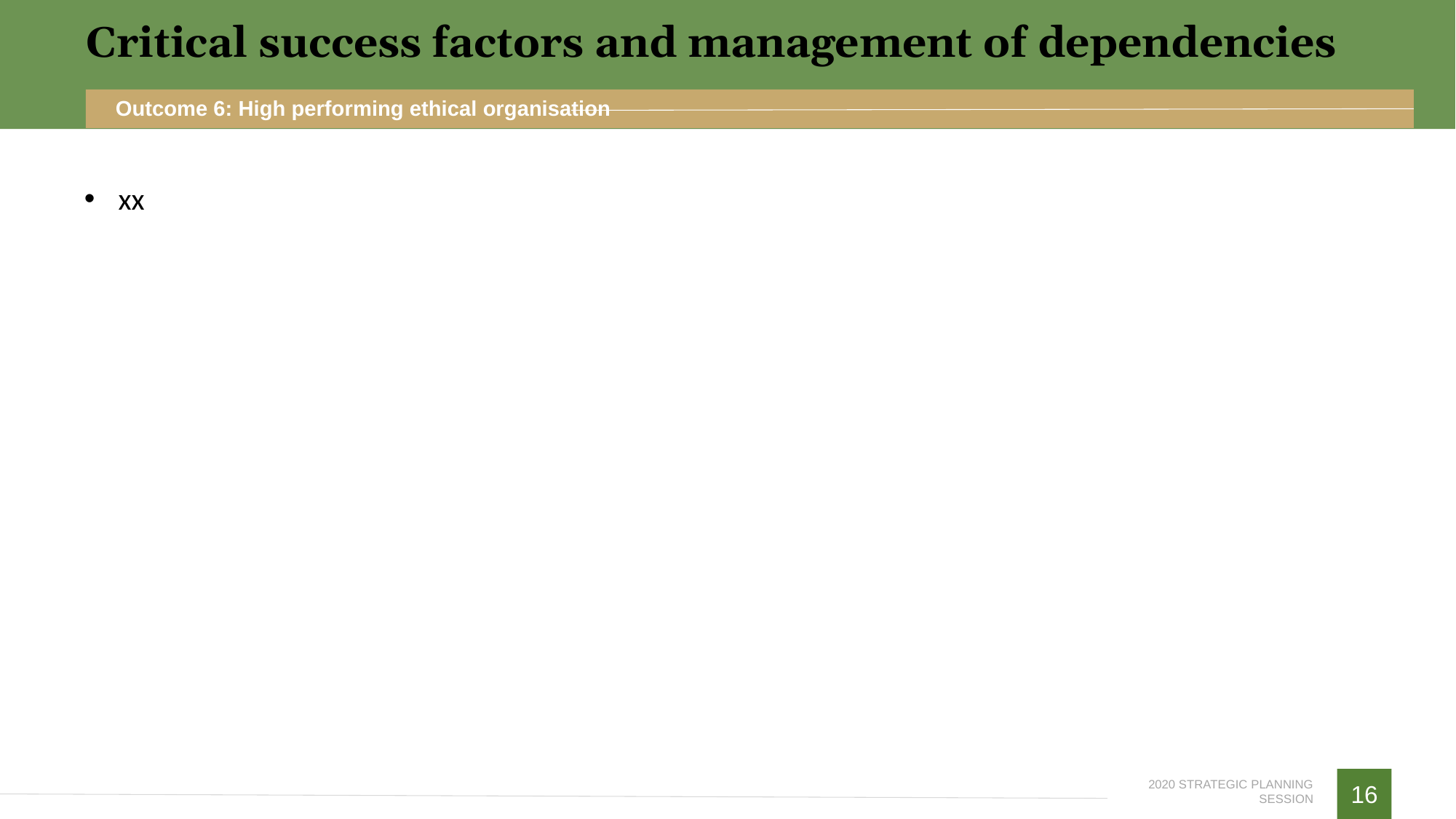

Critical success factors and management of dependencies
Outcome 6: High performing ethical organisation
xx